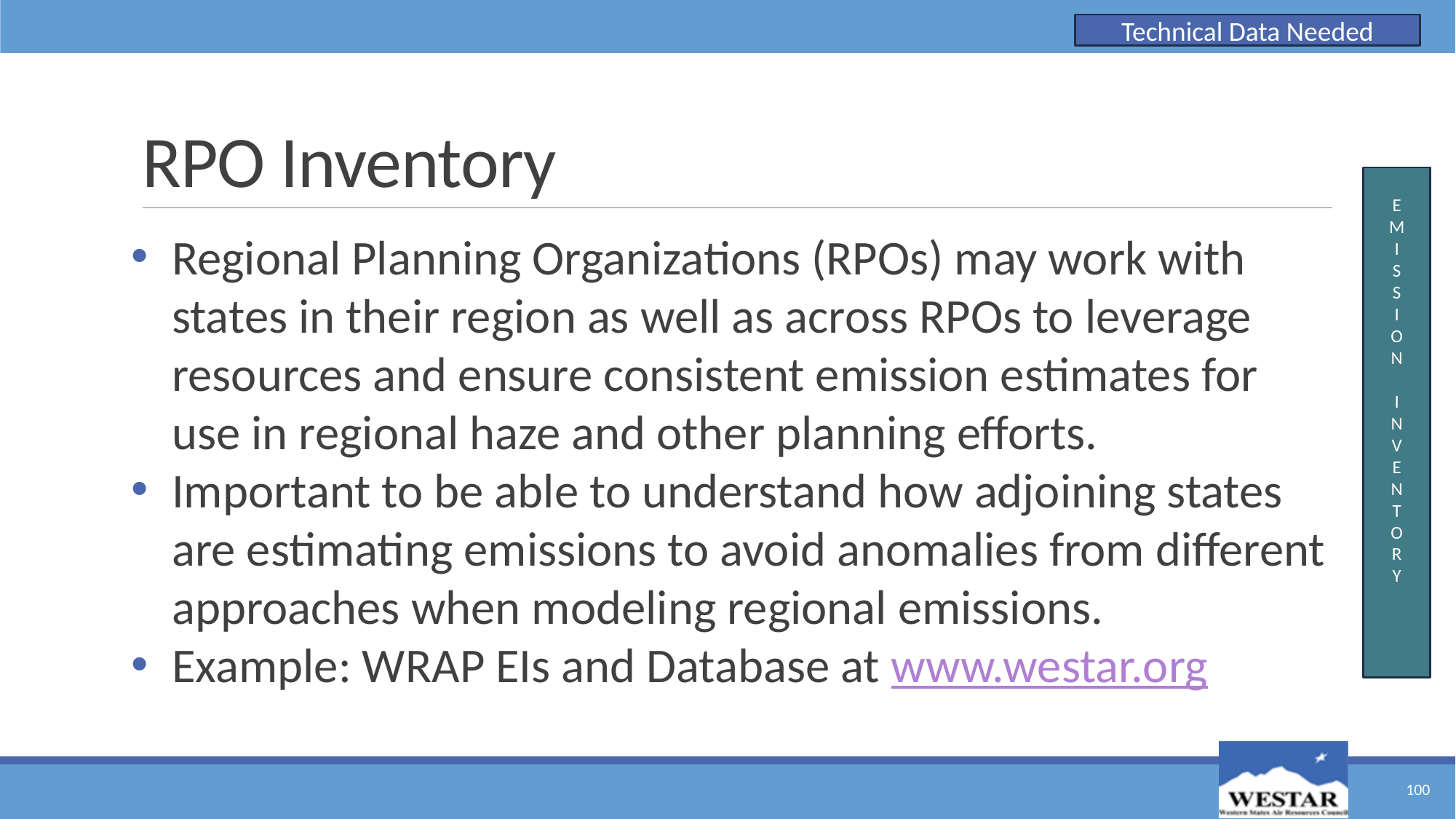

Technical Data Needed
# RPO Inventory
E
M
I
S
S
I
O
N

I
N
V
E
N
T
O
R
Y

Regional Planning Organizations (RPOs) may work with states in their region as well as across RPOs to leverage resources and ensure consistent emission estimates for use in regional haze and other planning efforts.
Important to be able to understand how adjoining states are estimating emissions to avoid anomalies from different approaches when modeling regional emissions.
Example: WRAP EIs and Database at www.westar.org

100